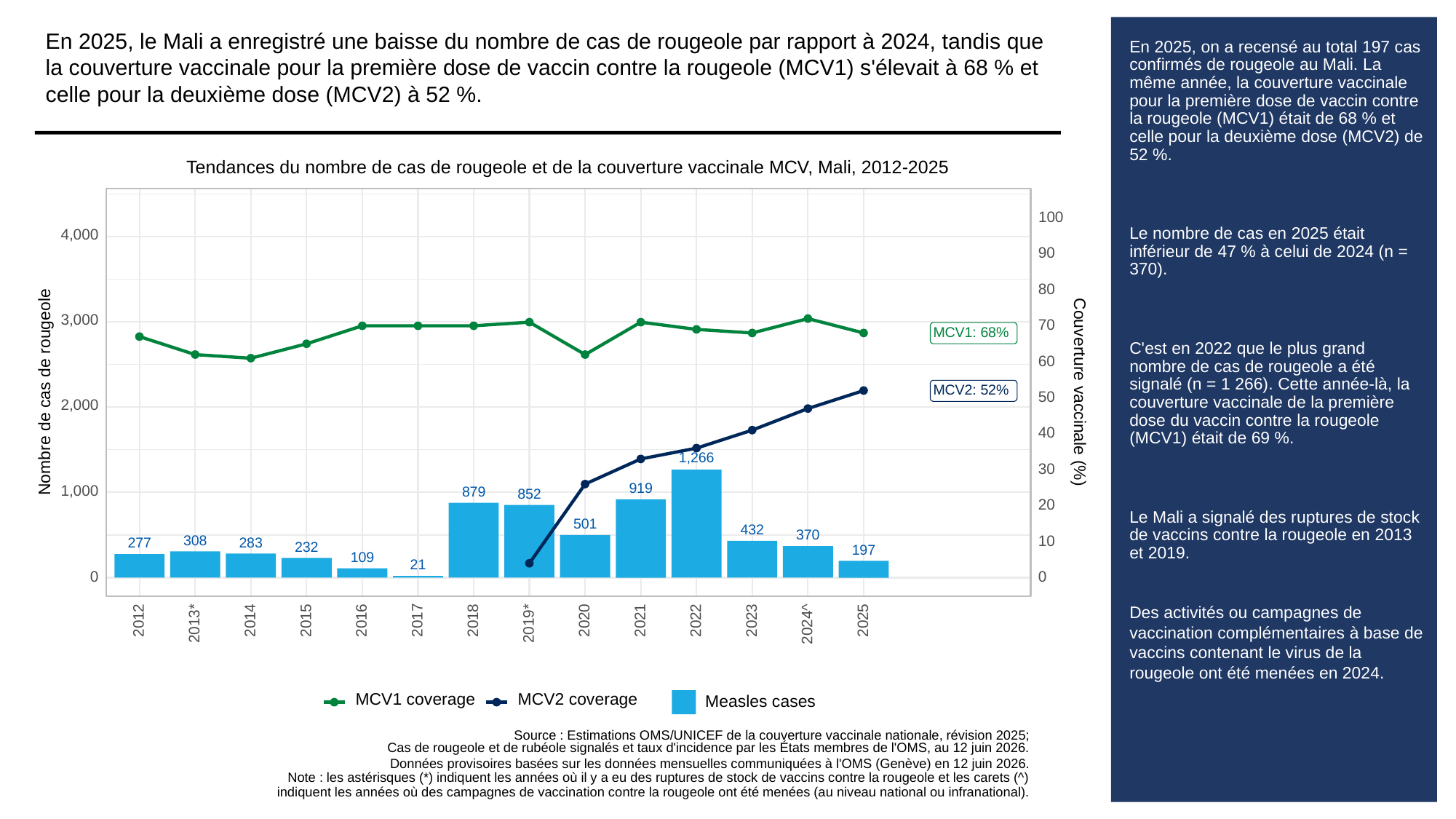

En 2025, le Mali a enregistré une baisse du nombre de cas de rougeole par rapport à 2024, tandis que la couverture vaccinale pour la première dose de vaccin contre la rougeole (MCV1) s'élevait à 68 % et celle pour la deuxième dose (MCV2) à 52 %.
# En 2025, on a recensé au total 197 cas confirmés de rougeole au Mali. La même année, la couverture vaccinale pour la première dose de vaccin contre la rougeole (MCV1) était de 68 % et celle pour la deuxième dose (MCV2) de 52 %.

Le nombre de cas en 2025 était inférieur de 47 % à celui de 2024 (n = 370).

C'est en 2022 que le plus grand nombre de cas de rougeole a été signalé (n = 1 266). Cette année-là, la couverture vaccinale de la première dose du vaccin contre la rougeole (MCV1) était de 69 %.

Le Mali a signalé des ruptures de stock de vaccins contre la rougeole en 2013 et 2019.

Des activités ou campagnes de vaccination complémentaires à base de vaccins contenant le virus de la rougeole ont été menées en 2024.

Tendances du nombre de cas de rougeole et de la couverture vaccinale MCV, Mali, 2012-2025

100
4,000

90

80
3,000

70

MCV1: 68%

60

Couverture vaccinale (%)
Nombre de cas de rougeole
MCV2: 52%

50
2,000

40

1,266

30

919
1,000
879
852

20

501
432
370

308
10
283
277

232
197

109

21

0
0

2023
2012
2014
2015
2016
2017
2018
2020
2021
2022
2025
2013*
2019*
2024^

MCV1 coverage
MCV2 coverage
Measles cases

Source : Estimations OMS/UNICEF de la couverture vaccinale nationale, révision 2025;
Cas de rougeole et de rubéole signalés et taux d'incidence par les États membres de l'OMS, au 12 juin 2026.
Données provisoires basées sur les données mensuelles communiquées à l'OMS (Genève) en 12 juin 2026.
Note : les astérisques (*) indiquent les années où il y a eu des ruptures de stock de vaccins contre la rougeole et les carets (^)
indiquent les années où des campagnes de vaccination contre la rougeole ont été menées (au niveau national ou infranational).